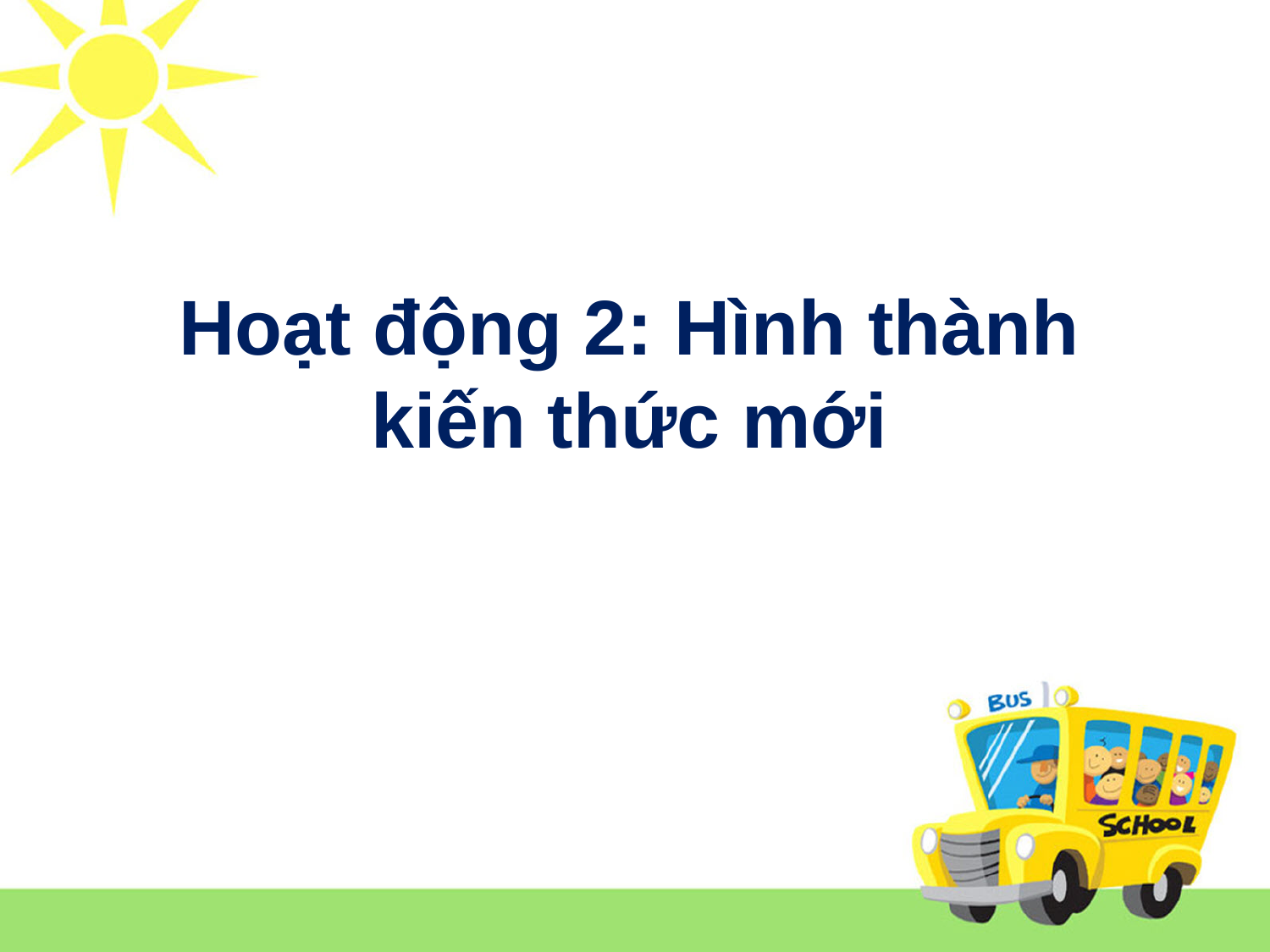

# Hoạt động 2: Hình thành kiến thức mới